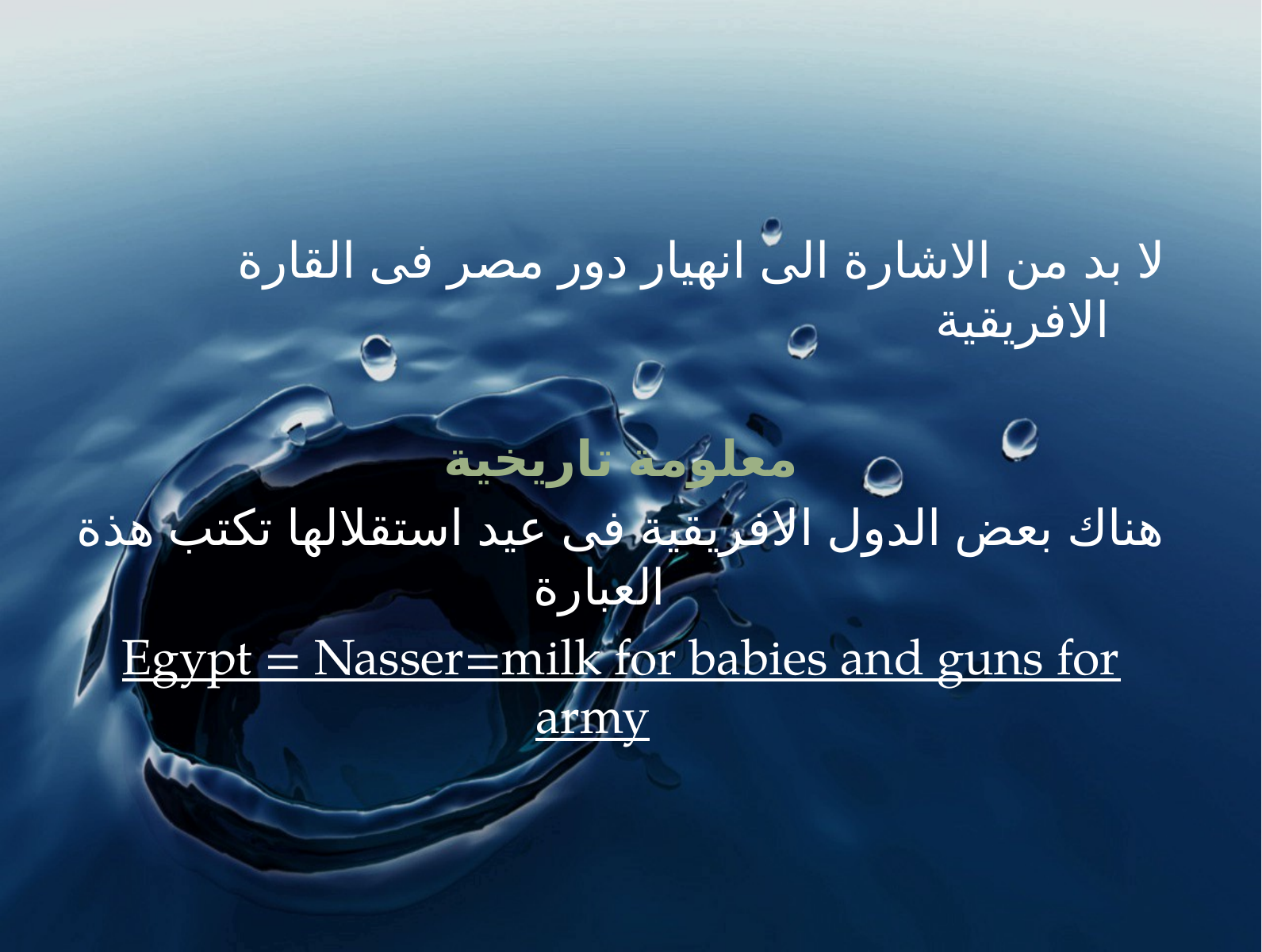

لا بد من الاشارة الى انهيار دور مصر فى القارة الافريقية

معلومة تاريخية
هناك بعض الدول الافريقية فى عيد استقلالها تكتب هذة العبارة
Egypt = Nasser=milk for babies and guns for army